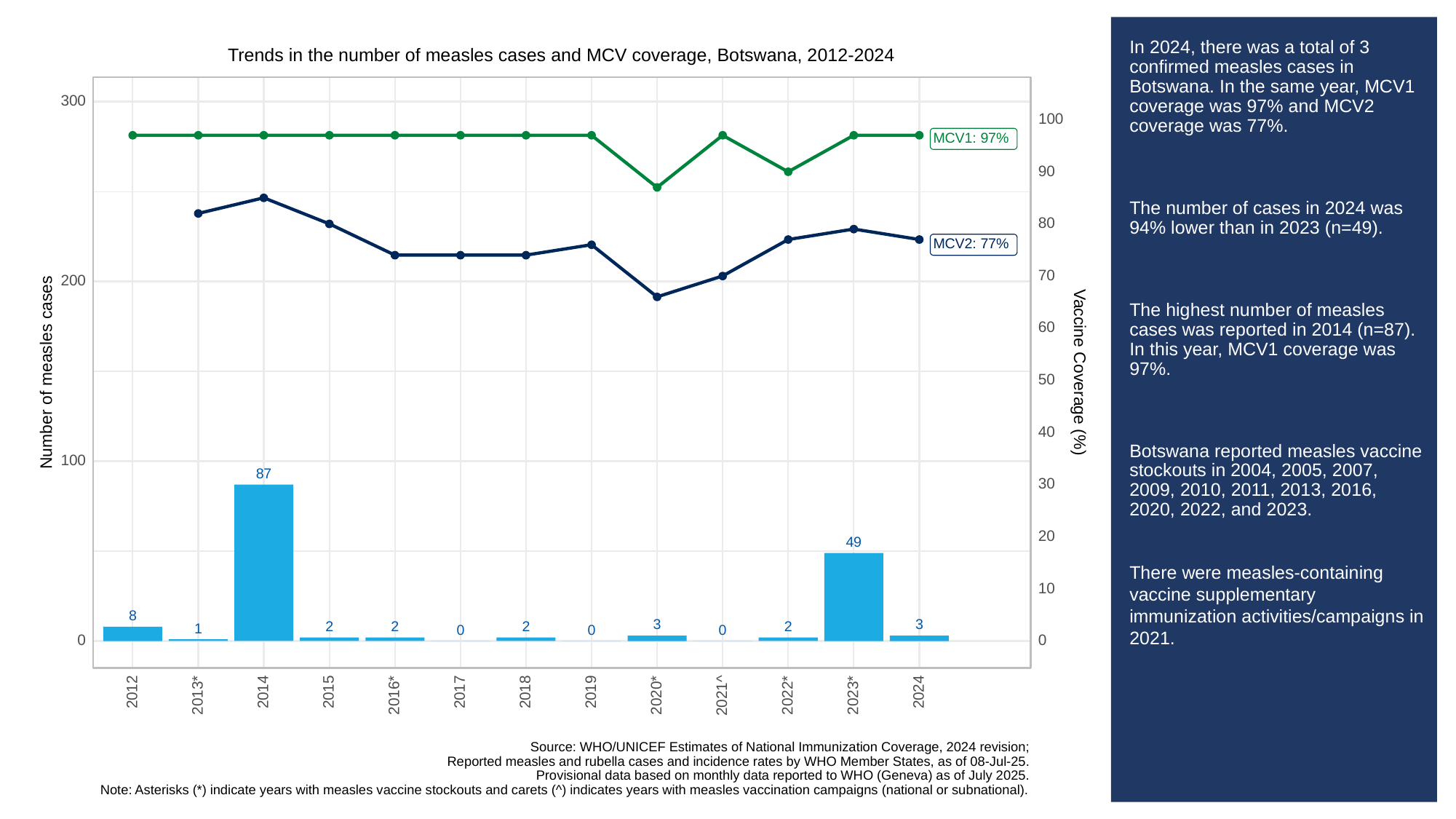

# In 2024, there was a total of 3 confirmed measles cases in Botswana. In the same year, MCV1 coverage was 97% and MCV2 coverage was 77%.

The number of cases in 2024 was 94% lower than in 2023 (n=49).

The highest number of measles cases was reported in 2014 (n=87). In this year, MCV1 coverage was 97%.

Botswana reported measles vaccine stockouts in 2004, 2005, 2007, 2009, 2010, 2011, 2013, 2016, 2020, 2022, and 2023.

There were measles-containing vaccine supplementary immunization activities/campaigns in 2021.

Trends in the number of measles cases and MCV coverage, Botswana, 2012-2024

300

100

MCV1: 97%

90

80

MCV2: 77%

70

200

60
Vaccine Coverage (%)
Number of measles cases

50
40
100

87
30

20
49

10
8
3
3
2
2
2
2
1
0
0
0

0
0

2012
2014
2015
2017
2018
2019
2024
2013*
2023*
2016*
2020*
2022*
2021^
Source: WHO/UNICEF Estimates of National Immunization Coverage, 2024 revision;
Reported measles and rubella cases and incidence rates by WHO Member States, as of 08-Jul-25.
Provisional data based on monthly data reported to WHO (Geneva) as of July 2025.
Note: Asterisks (*) indicate years with measles vaccine stockouts and carets (^) indicates years with measles vaccination campaigns (national or subnational).